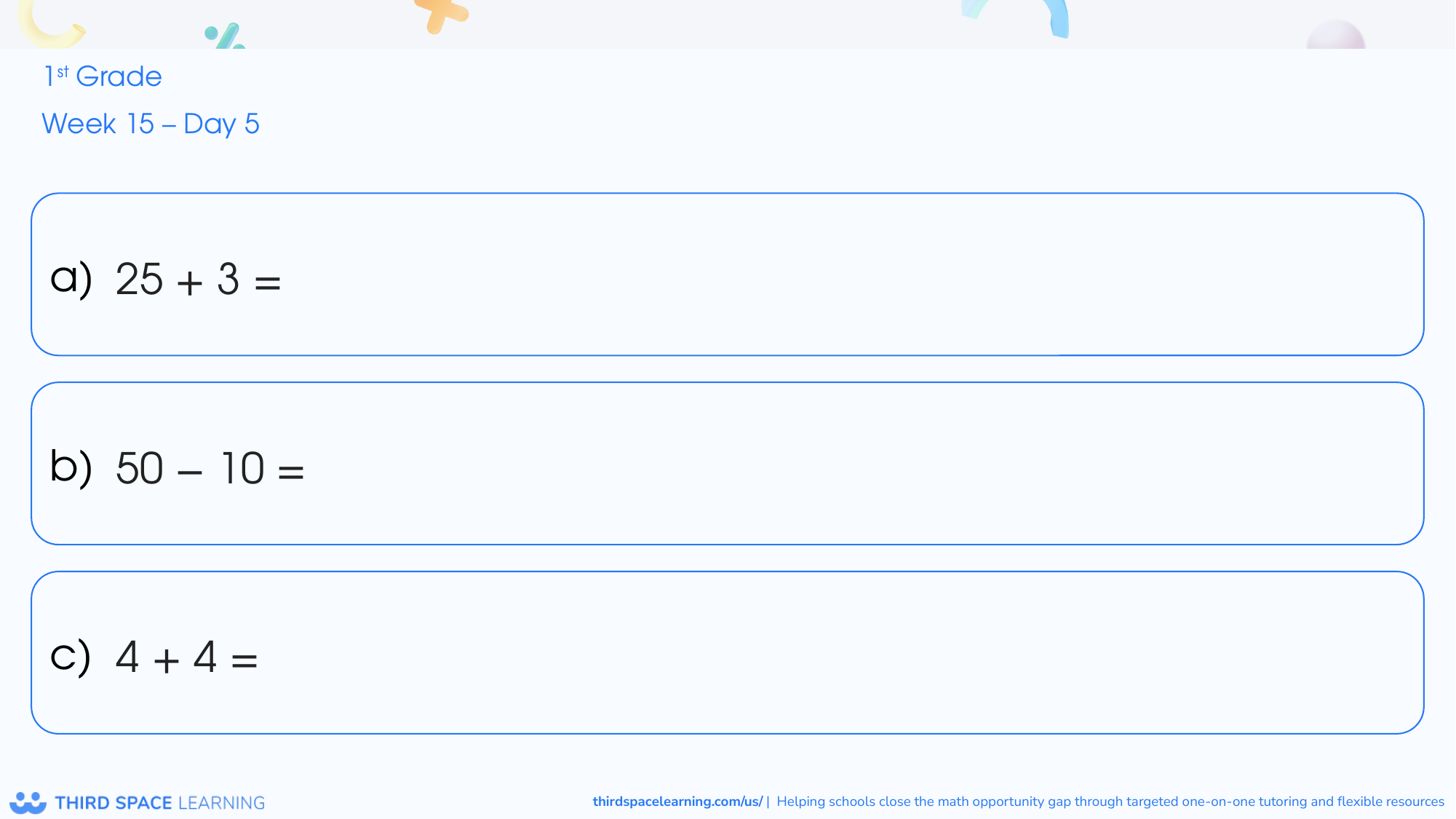

1st Grade
Week 15 – Day 5
25 + 3 =
50 − 10 =
4 + 4 =